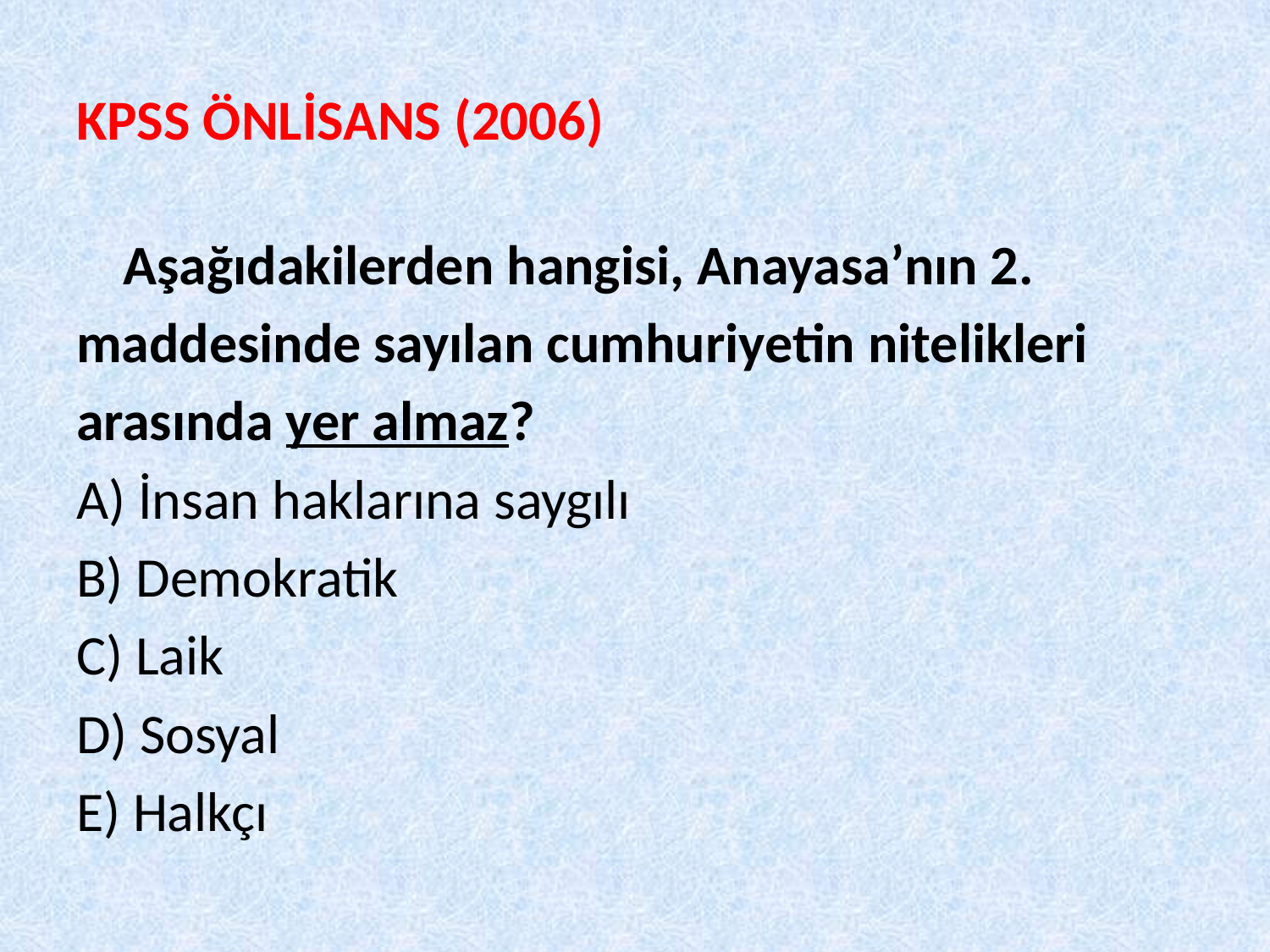

# KPSS ÖNLİSANS (2006)
	Aşağıdakilerden hangisi, Anayasa’nın 2.
maddesinde sayılan cumhuriyetin nitelikleri
arasında yer almaz?
A) İnsan haklarına saygılı
B) Demokratik
C) Laik
D) Sosyal
E) Halkçı